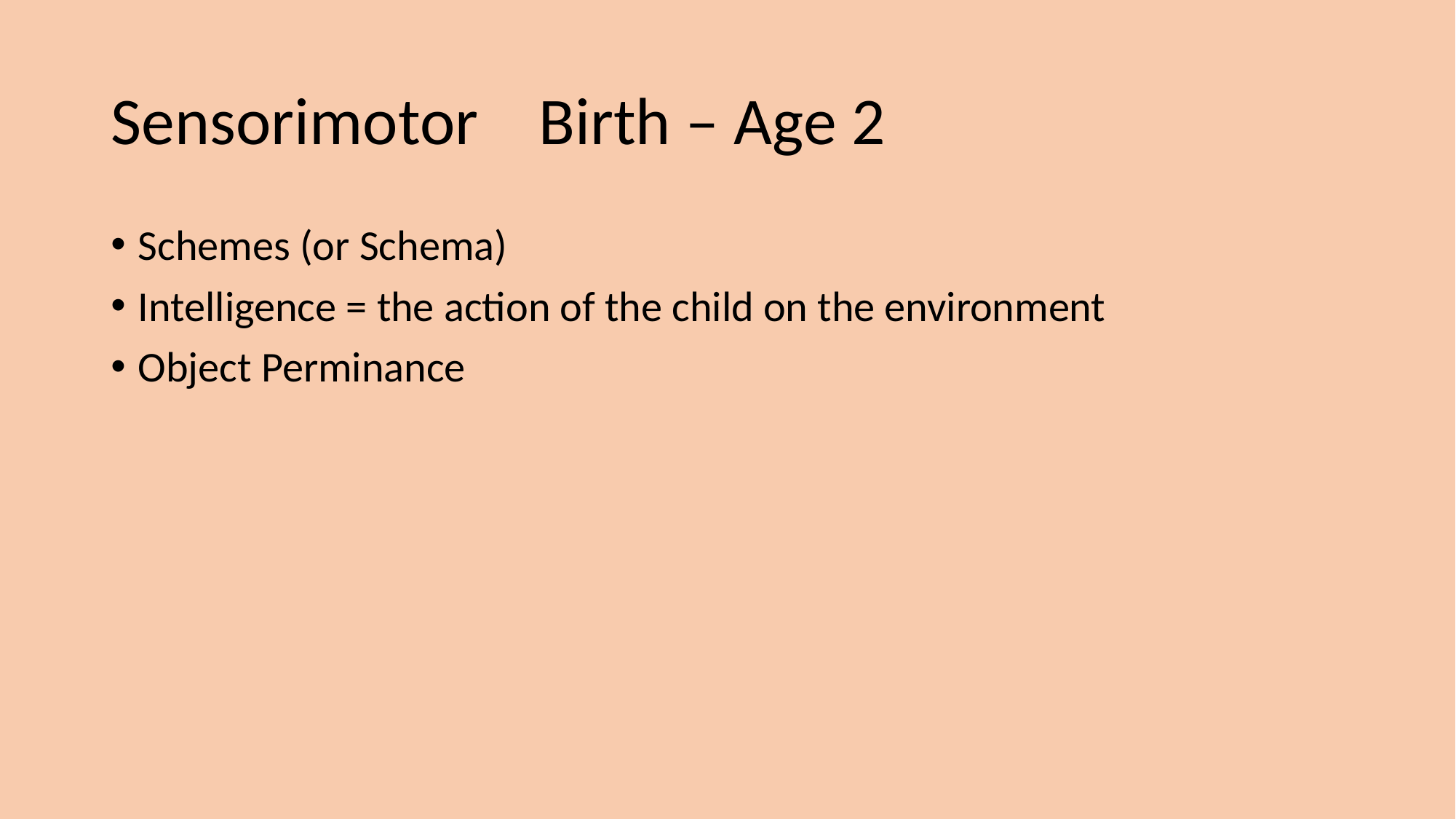

# Sensorimotor    Birth – Age 2
Schemes (or Schema)
Intelligence = the action of the child on the environment
Object Perminance